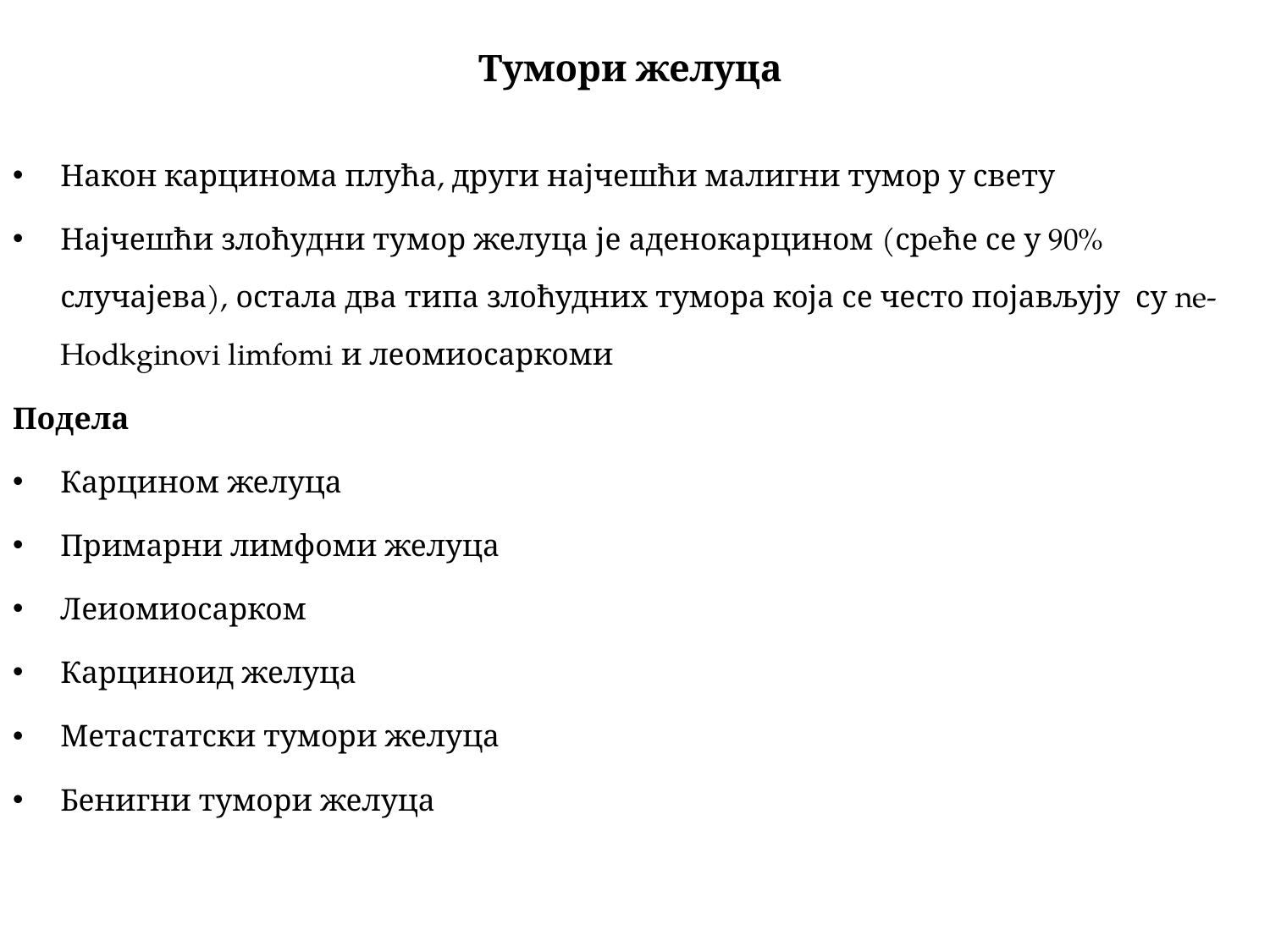

# Тумори желуца

Након карцинома плућа, други најчешћи малигни тумор у свету
Најчешћи злоћудни тумор желуца је аденокарцином (срeће се у 90% случајева), остала два типа злоћудних тумора која се често појављују  су ne-Hodkginovi limfomi и леомиосаркоми
Подела
Карцином желуца
Примарни лимфоми желуца
Леиомиосарком
Карциноид желуца
Метастатски тумори желуца
Бенигни тумори желуца